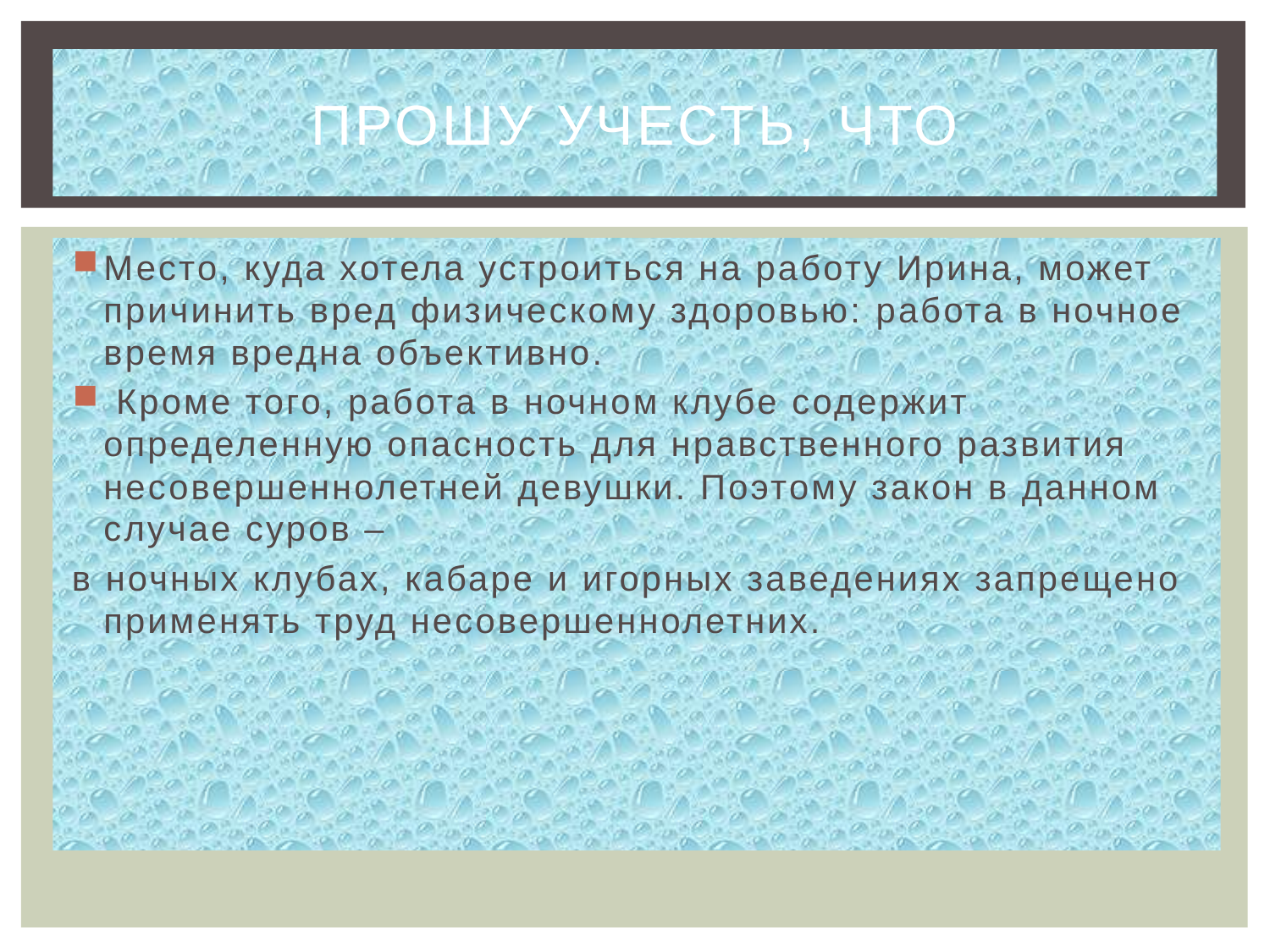

# Прошу учесть, что
Место, куда хотела устроиться на работу Ирина, может причинить вред физическому здоровью: работа в ночное время вредна объективно.
 Кроме того, работа в ночном клубе содержит определенную опасность для нравственного развития несовершеннолетней девушки. Поэтому закон в данном случае суров –
в ночных клубах, кабаре и игорных заведениях запрещено применять труд несовершеннолетних.